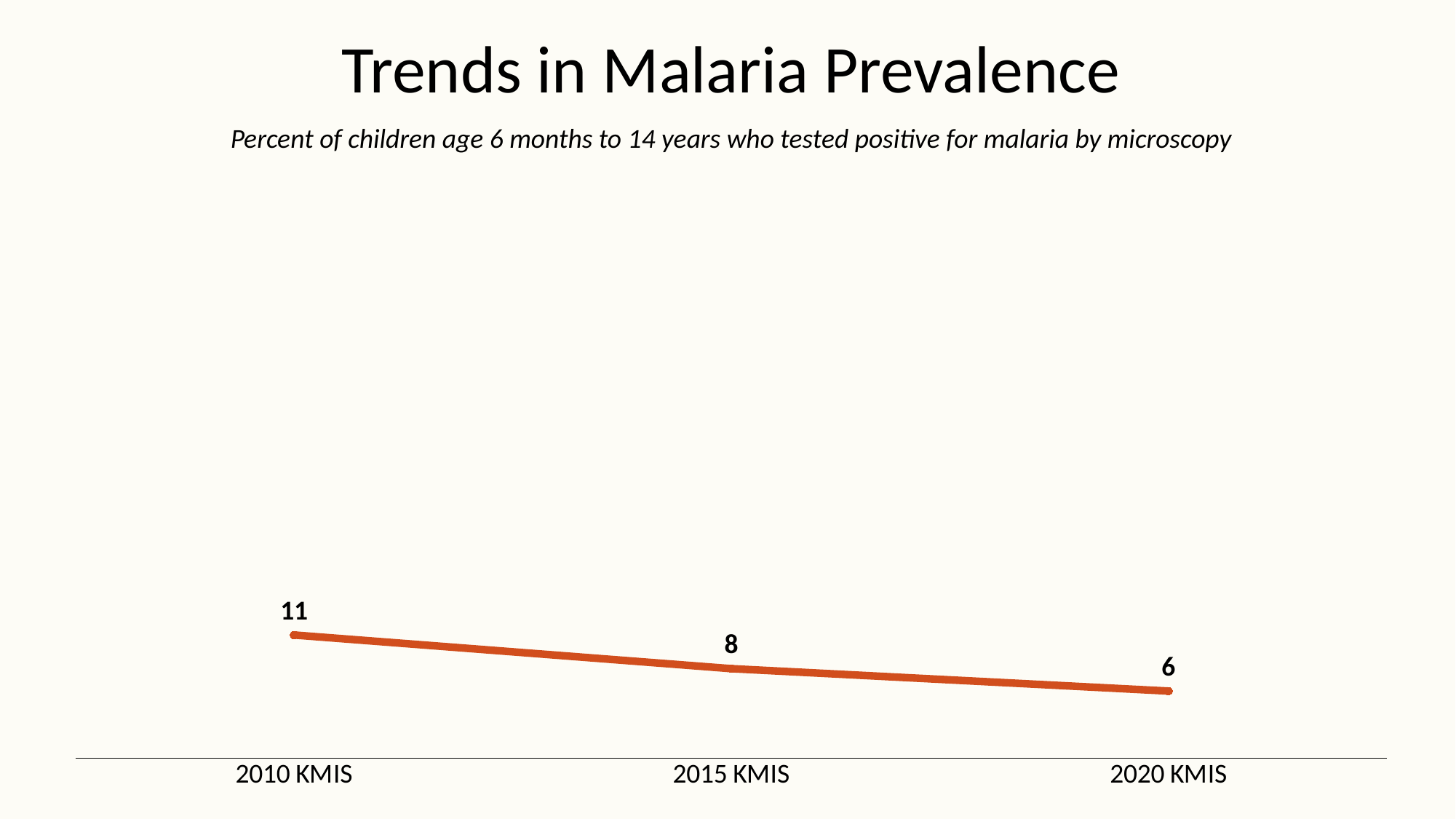

# Trends in Malaria Prevalence
Percent of children age 6 months to 14 years who tested positive for malaria by microscopy

### Chart

| Category | Series 1 |
|---|---|
| 2010 KMIS | 11.0 |
| 2015 KMIS | 8.0 |
| 2020 KMIS | 6.0 |